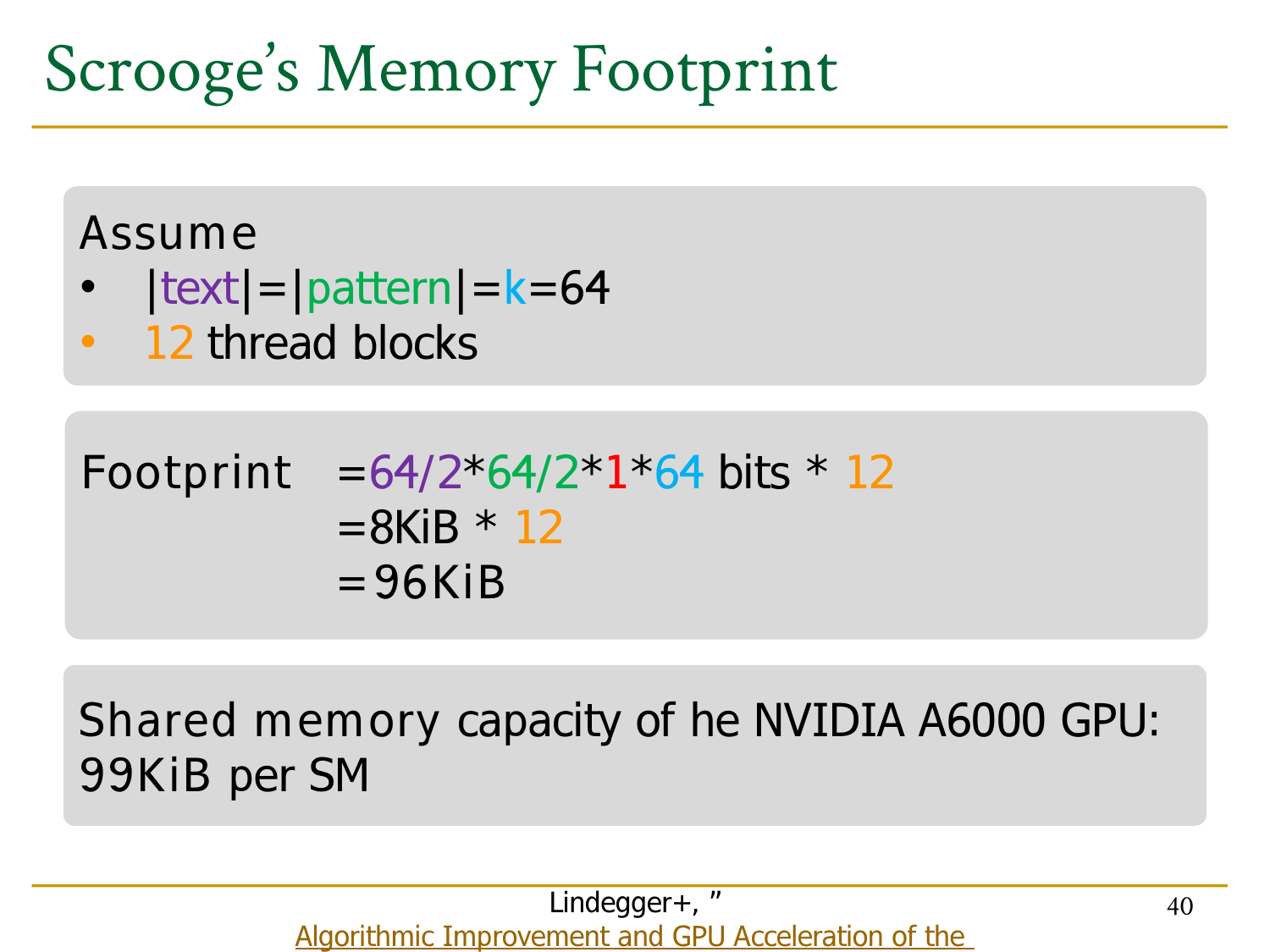

# Scrooge’s Memory Footprint
Assume
|text|=|pattern|=k=64
12 thread blocks
Footprint	=64/2*64/2*1*64 bits * 12
		=8KiB * 12
		=96KiB
Shared memory capacity of he NVIDIA A6000 GPU: 99KiB per SM
40
Lindegger+, ”Algorithmic Improvement and GPU Acceleration of the GenASM Algorithm“, HiCOMB 2022